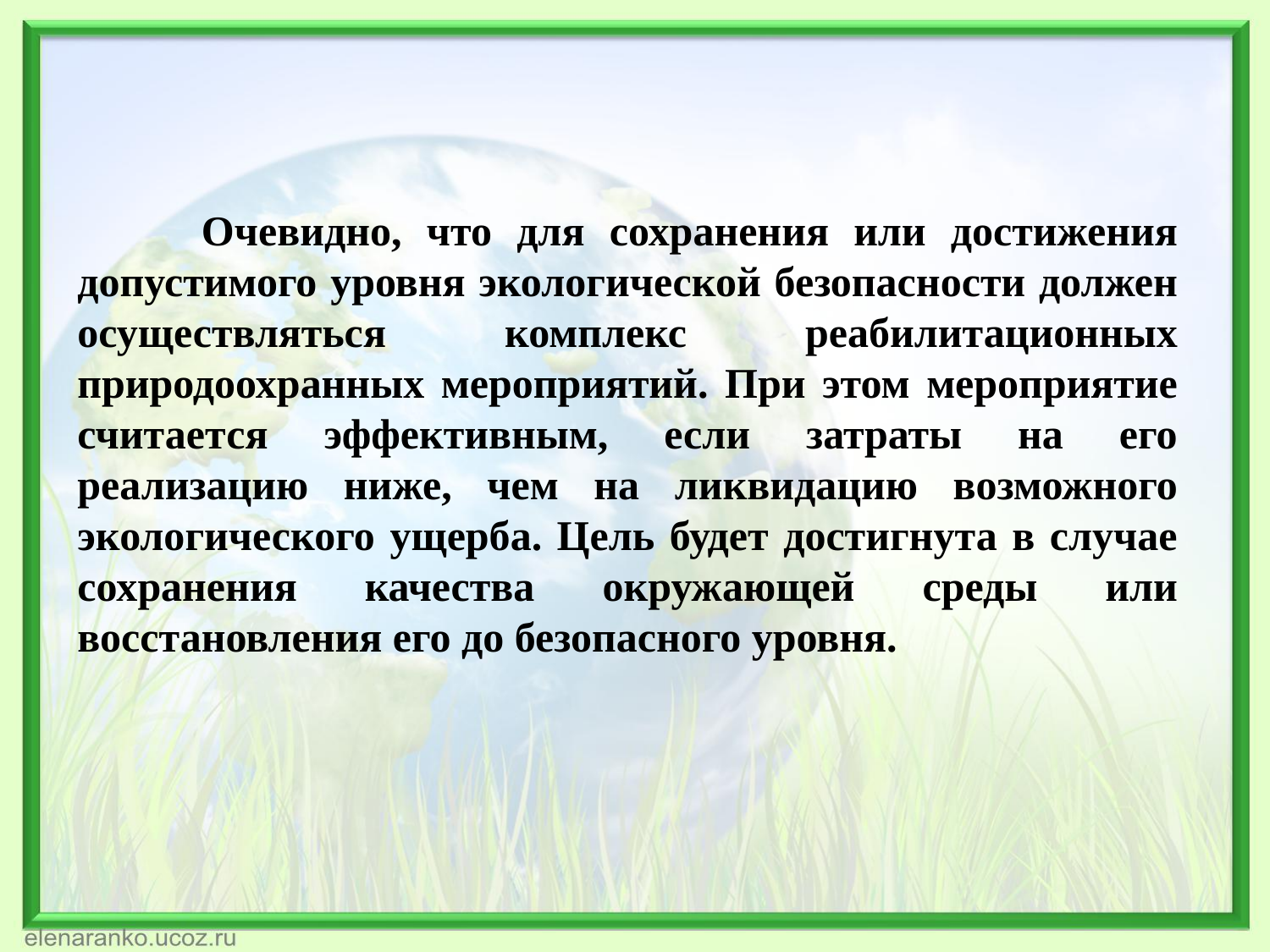

Очевидно, что для сохранения или достижения допустимого уровня экологической безопасности должен осуществляться комплекс реабилитационных природоохранных мероприятий. При этом мероприятие считается эффективным, если затраты на его реализацию ниже, чем на ликвидацию возможного экологического ущерба. Цель будет достигнута в случае сохранения качества окружающей среды или восстановления его до безопасного уровня.